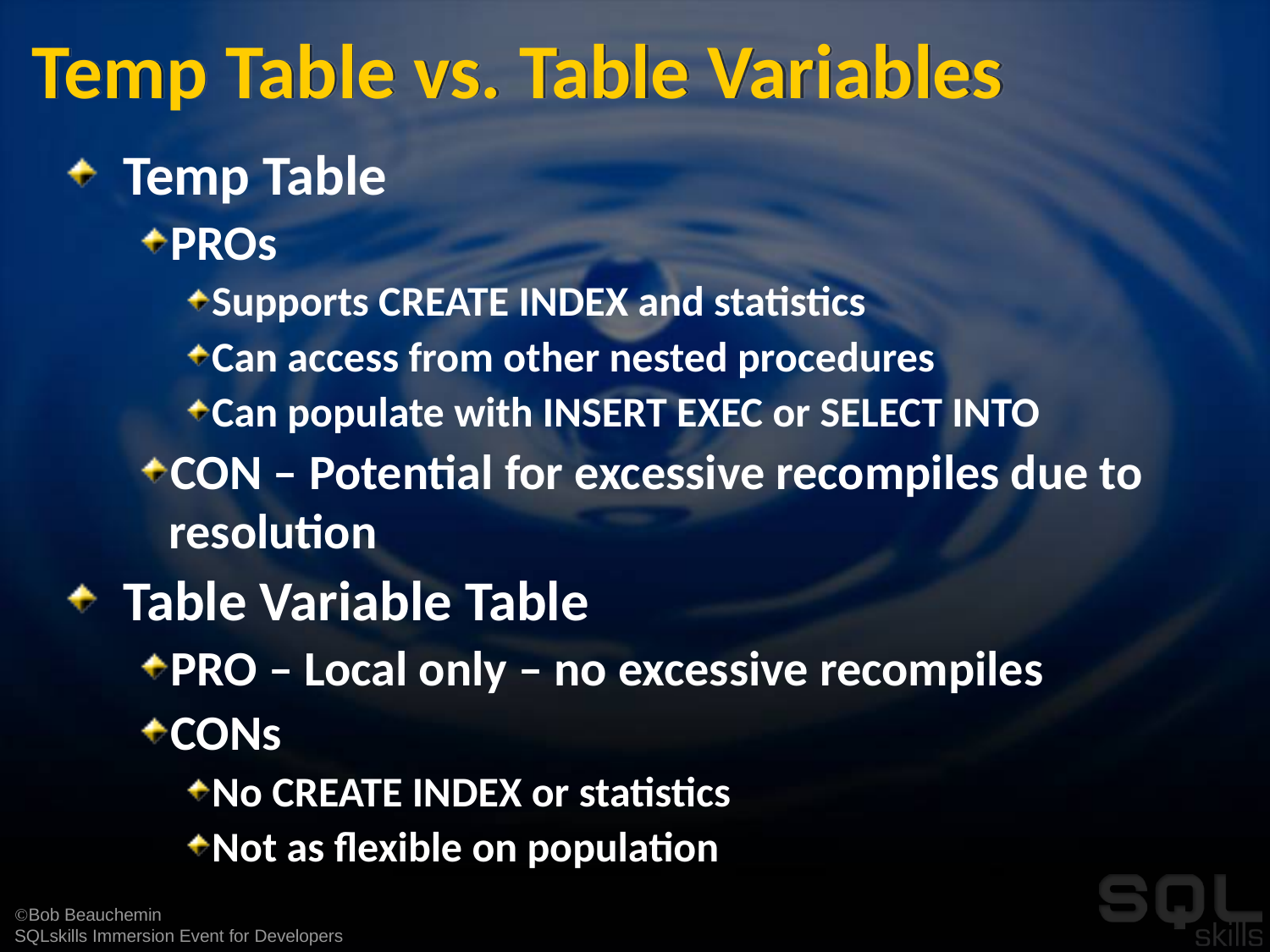

# Temp Table vs. Table Variables
Temp Table
PROs
Supports CREATE INDEX and statistics
Can access from other nested procedures
Can populate with INSERT EXEC or SELECT INTO
CON – Potential for excessive recompiles due to resolution
Table Variable Table
PRO – Local only – no excessive recompiles
CONs
No CREATE INDEX or statistics
Not as flexible on population